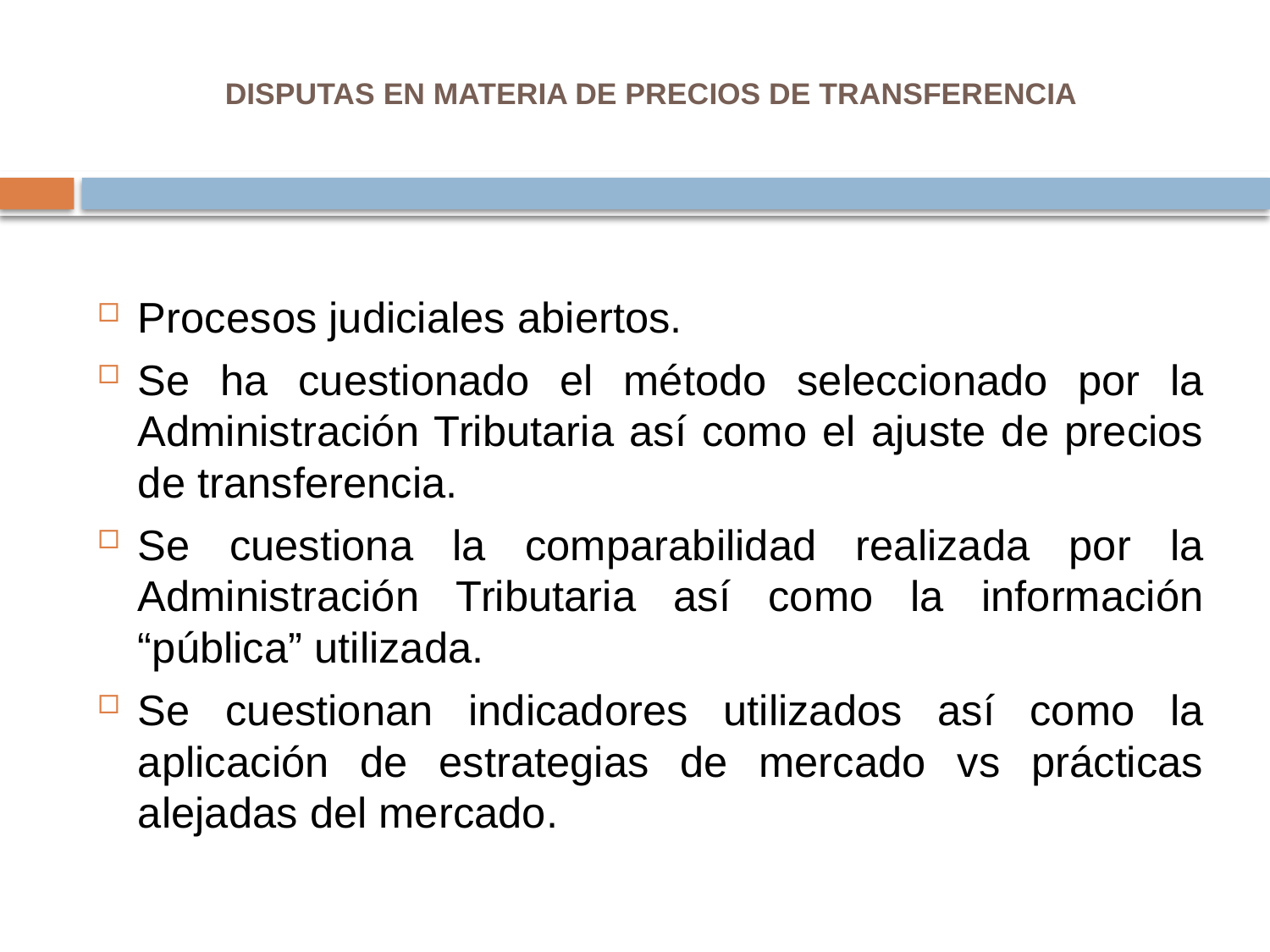

# DISPUTAS EN MATERIA DE PRECIOS DE TRANSFERENCIA

Procesos judiciales abiertos.
Se ha cuestionado el método seleccionado por la Administración Tributaria así como el ajuste de precios de transferencia.
Se cuestiona la comparabilidad realizada por la Administración Tributaria así como la información “pública” utilizada.
Se cuestionan indicadores utilizados así como la aplicación de estrategias de mercado vs prácticas alejadas del mercado.